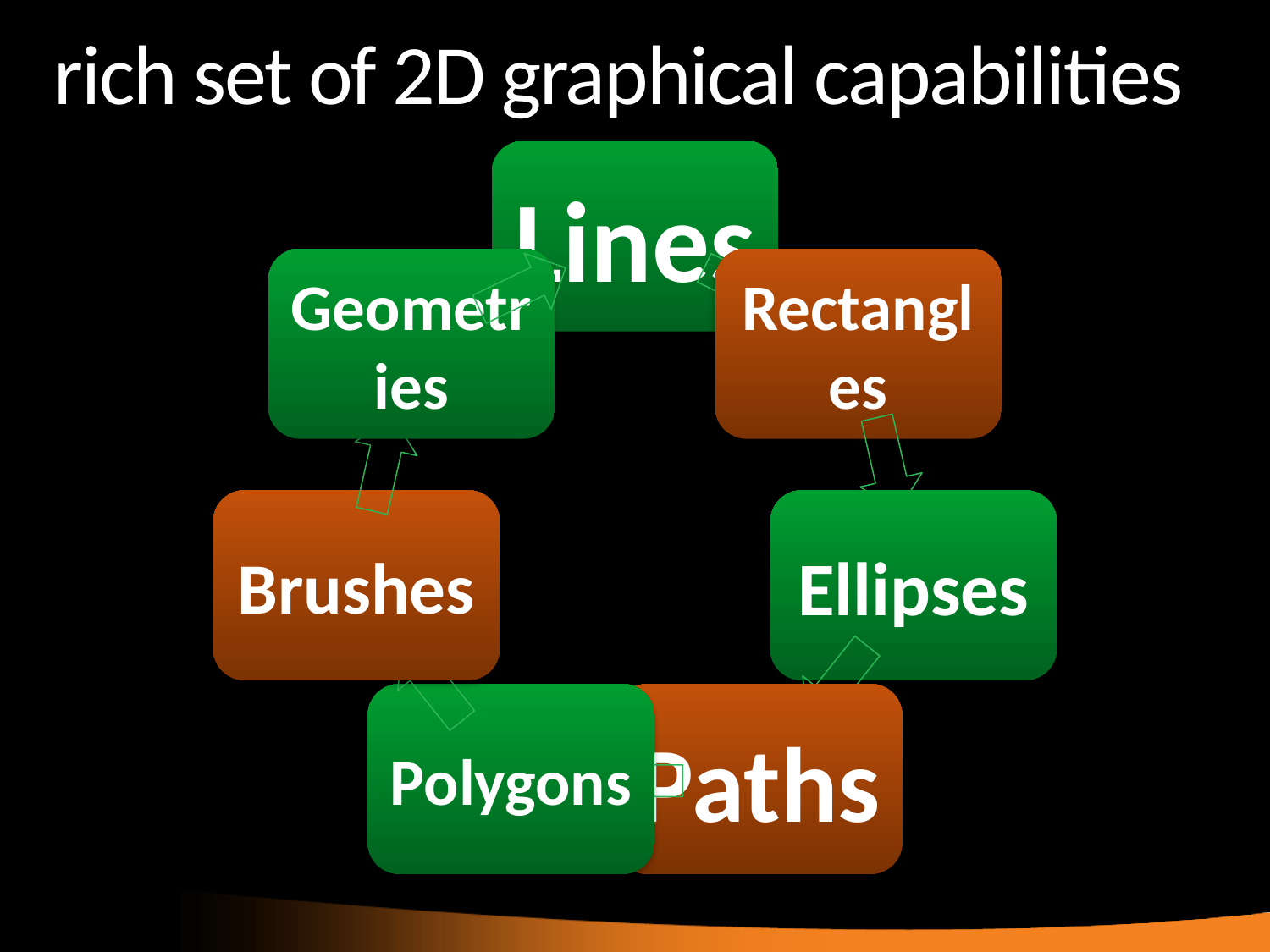

# rich set of 2D graphical capabilities
Lines
Ellipses
Paths
Polygons
Brushes